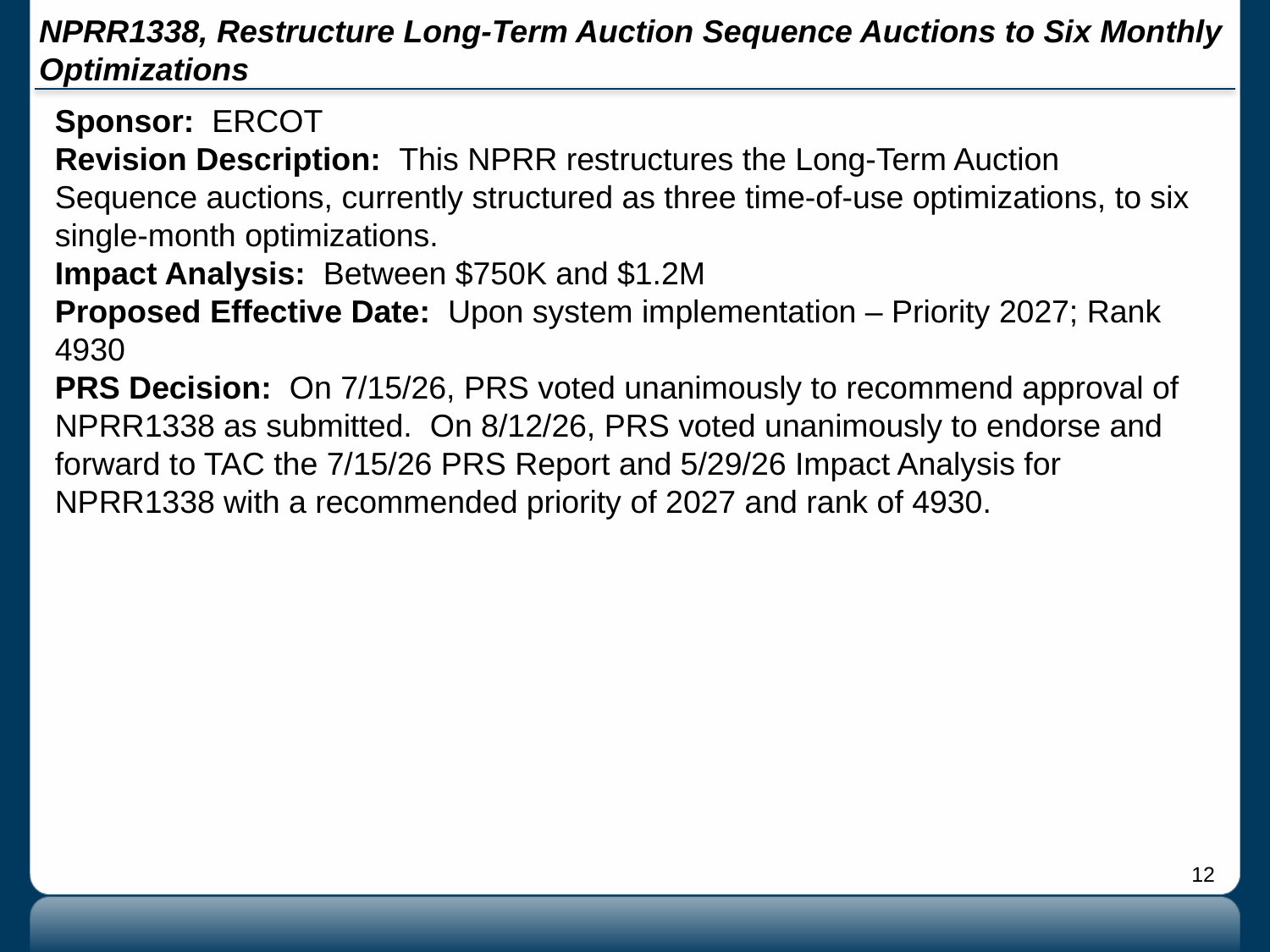

# NPRR1338, Restructure Long-Term Auction Sequence Auctions to Six Monthly Optimizations
Sponsor:  ERCOT
Revision Description:  This NPRR restructures the Long-Term Auction Sequence auctions, currently structured as three time-of-use optimizations, to six single-month optimizations.
Impact Analysis:  Between $750K and $1.2M
Proposed Effective Date:  Upon system implementation – Priority 2027; Rank 4930
PRS Decision:  On 7/15/26, PRS voted unanimously to recommend approval of NPRR1338 as submitted.  On 8/12/26, PRS voted unanimously to endorse and forward to TAC the 7/15/26 PRS Report and 5/29/26 Impact Analysis for NPRR1338 with a recommended priority of 2027 and rank of 4930.